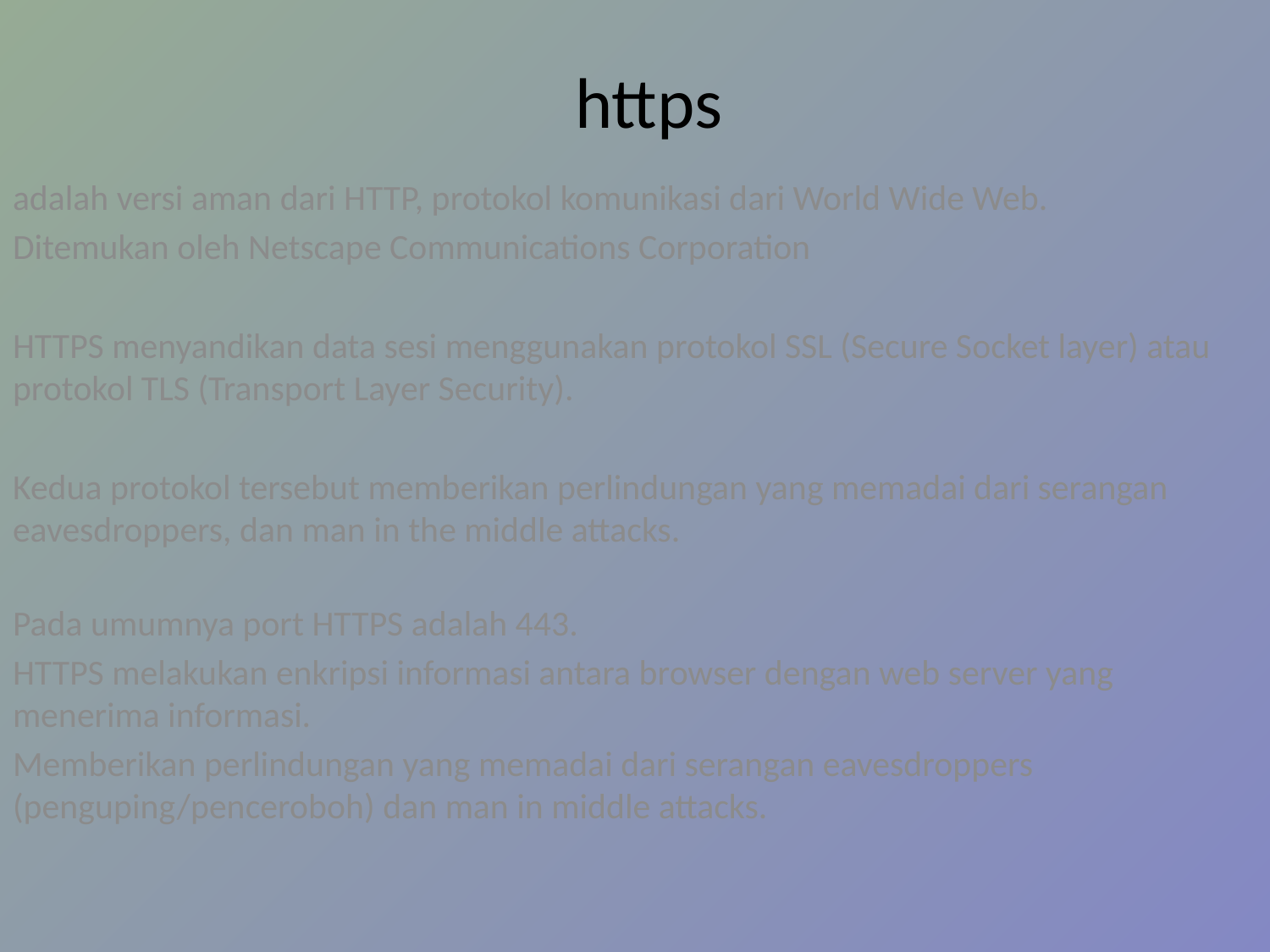

# https
adalah versi aman dari HTTP, protokol komunikasi dari World Wide Web.
Ditemukan oleh Netscape Communications Corporation

HTTPS menyandikan data sesi menggunakan protokol SSL (Secure Socket layer) atau protokol TLS (Transport Layer Security).

Kedua protokol tersebut memberikan perlindungan yang memadai dari serangan eavesdroppers, dan man in the middle attacks.

Pada umumnya port HTTPS adalah 443.
HTTPS melakukan enkripsi informasi antara browser dengan web server yang menerima informasi.
Memberikan perlindungan yang memadai dari serangan eavesdroppers (penguping/penceroboh) dan man in middle attacks.